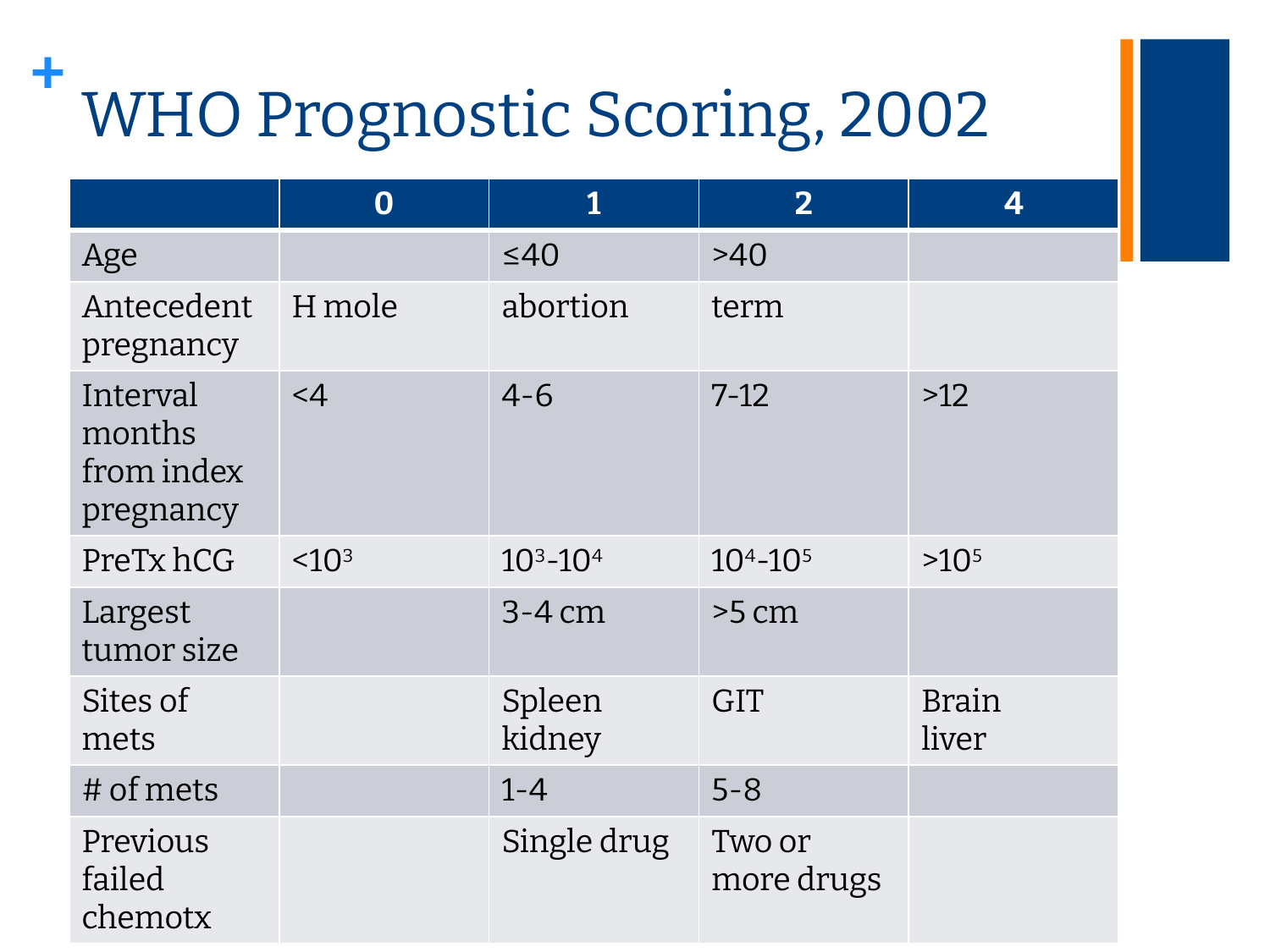

# WHO Prognostic Scoring, 2002
|  | 0 | 1 | 2 | 4 |
| --- | --- | --- | --- | --- |
| Age |  | ≤40 | >40 |  |
| Antecedent pregnancy | H mole | abortion | term |  |
| Interval months from index pregnancy | <4 | 4-6 | 7-12 | >12 |
| PreTx hCG | <103 | 103-104 | 104-105 | >105 |
| Largest tumor size |  | 3-4 cm | >5 cm |  |
| Sites of mets |  | Spleen kidney | GIT | Brain liver |
| # of mets |  | 1-4 | 5-8 |  |
| Previous failed chemotx |  | Single drug | Two or more drugs |  |